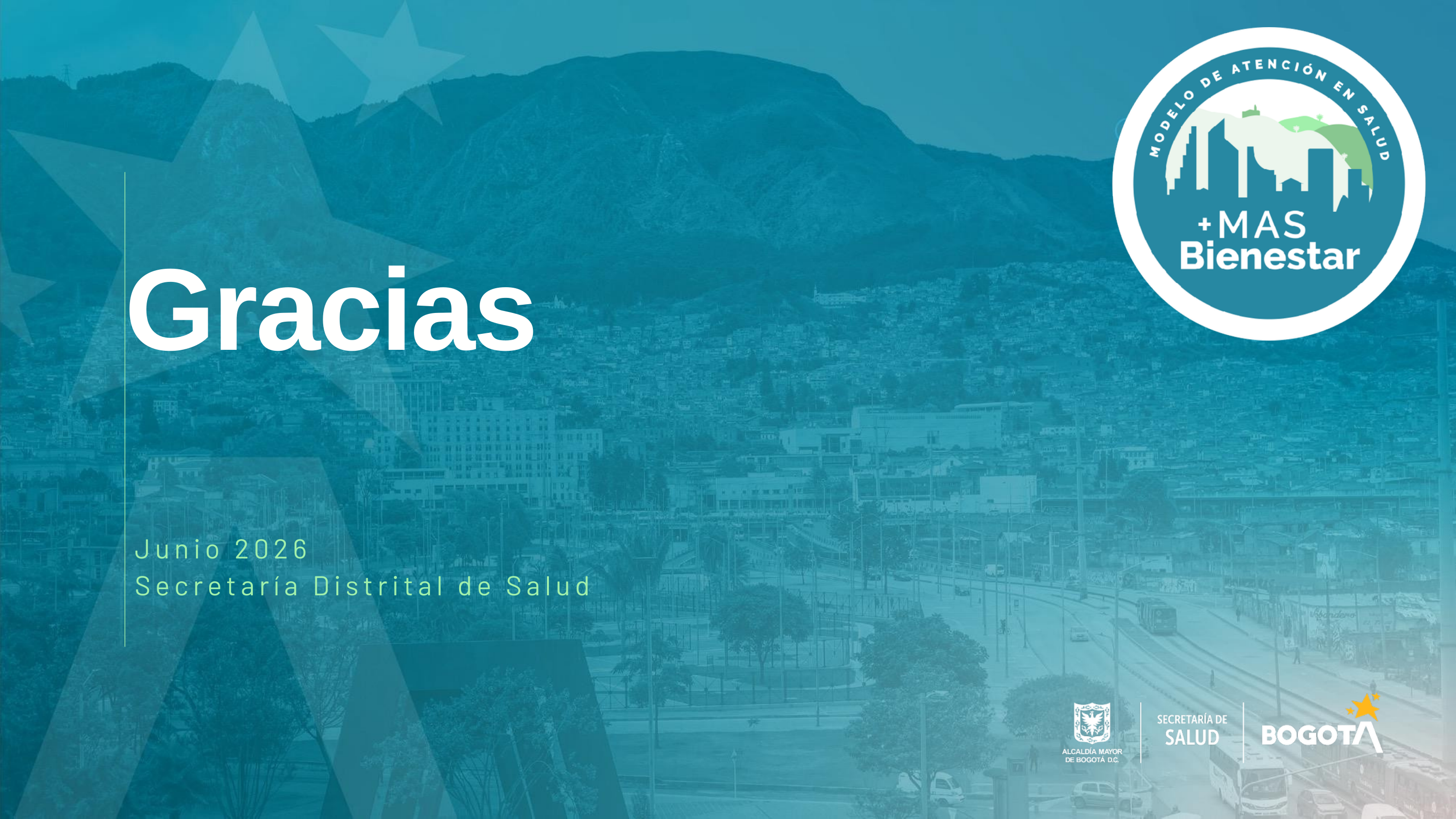

Gracias
Junio 2026
Secretaría Distrital de Salud